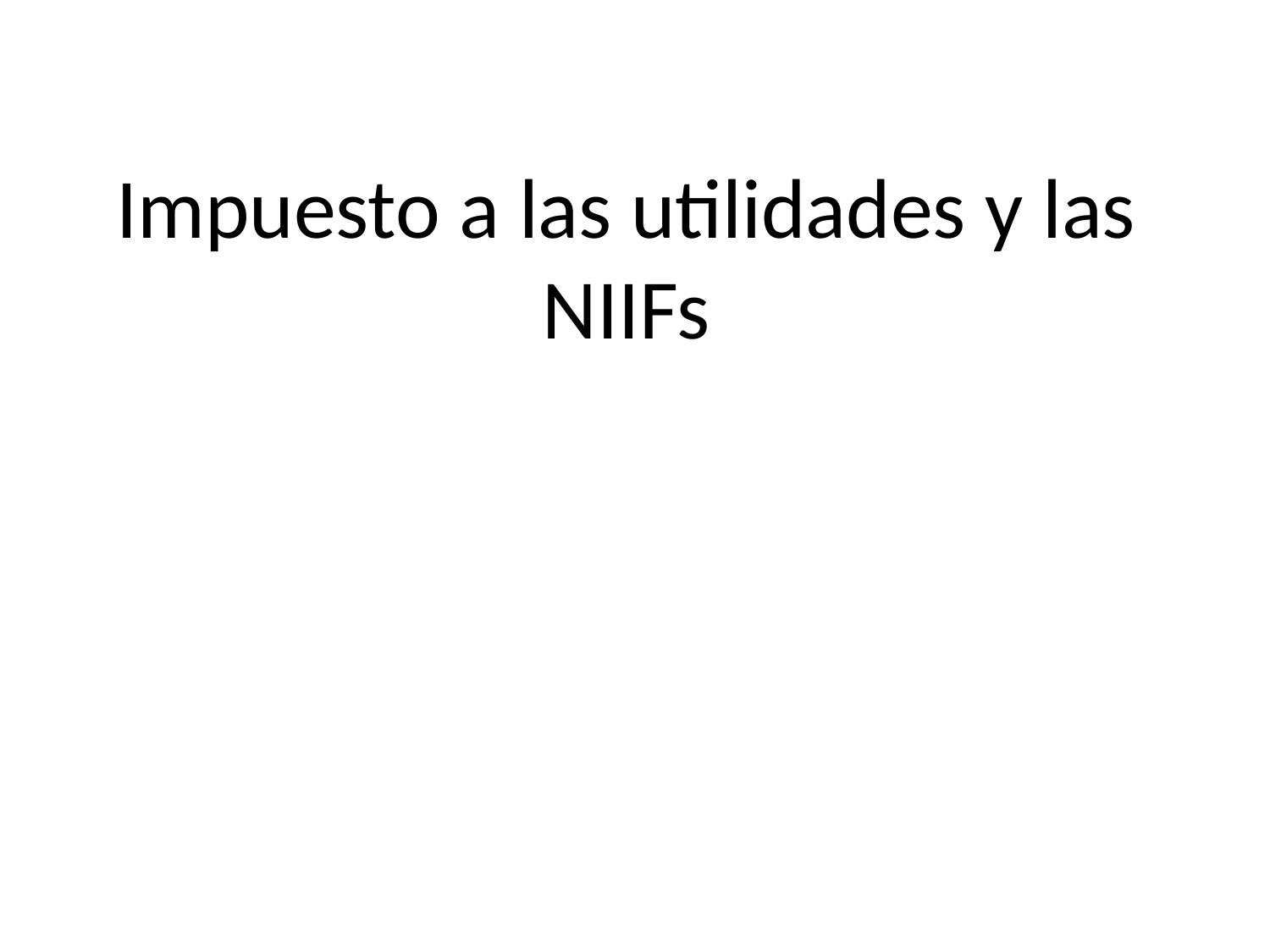

# Impuesto a las utilidades y las NIIFs